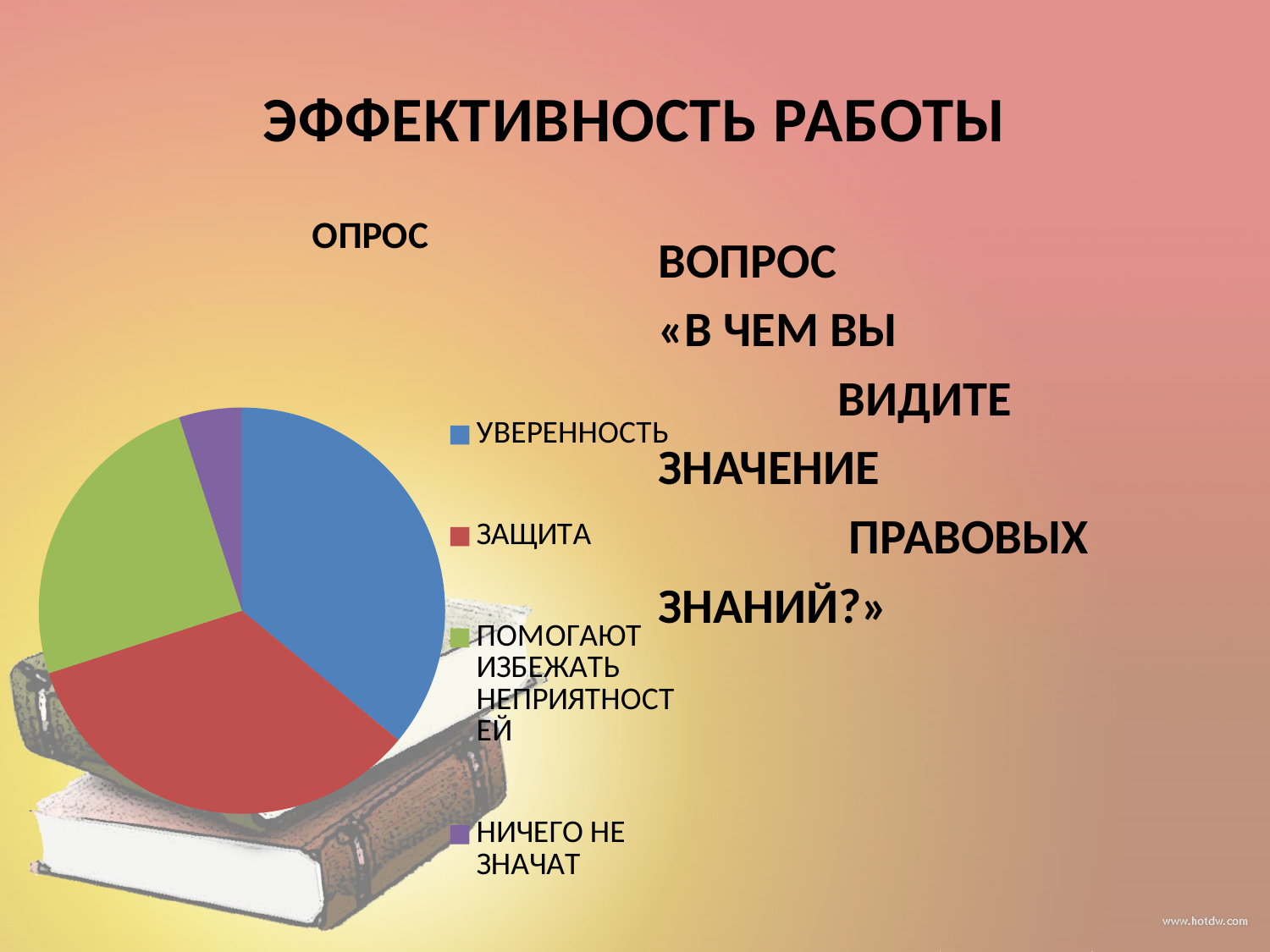

# ЭФФЕКТИВНОСТЬ РАБОТЫ

### Chart:

| Category | ОПРОС |
|---|---|
| УВЕРЕННОСТЬ | 36.0 |
| ЗАЩИТА | 34.0 |
| ПОМОГАЮТ ИЗБЕЖАТЬ НЕПРИЯТНОСТЕЙ | 25.0 |
| НИЧЕГО НЕ ЗНАЧАТ | 5.0 |
вопрос
«В чем вы
                видите
значение
                 правовых
знаний?»